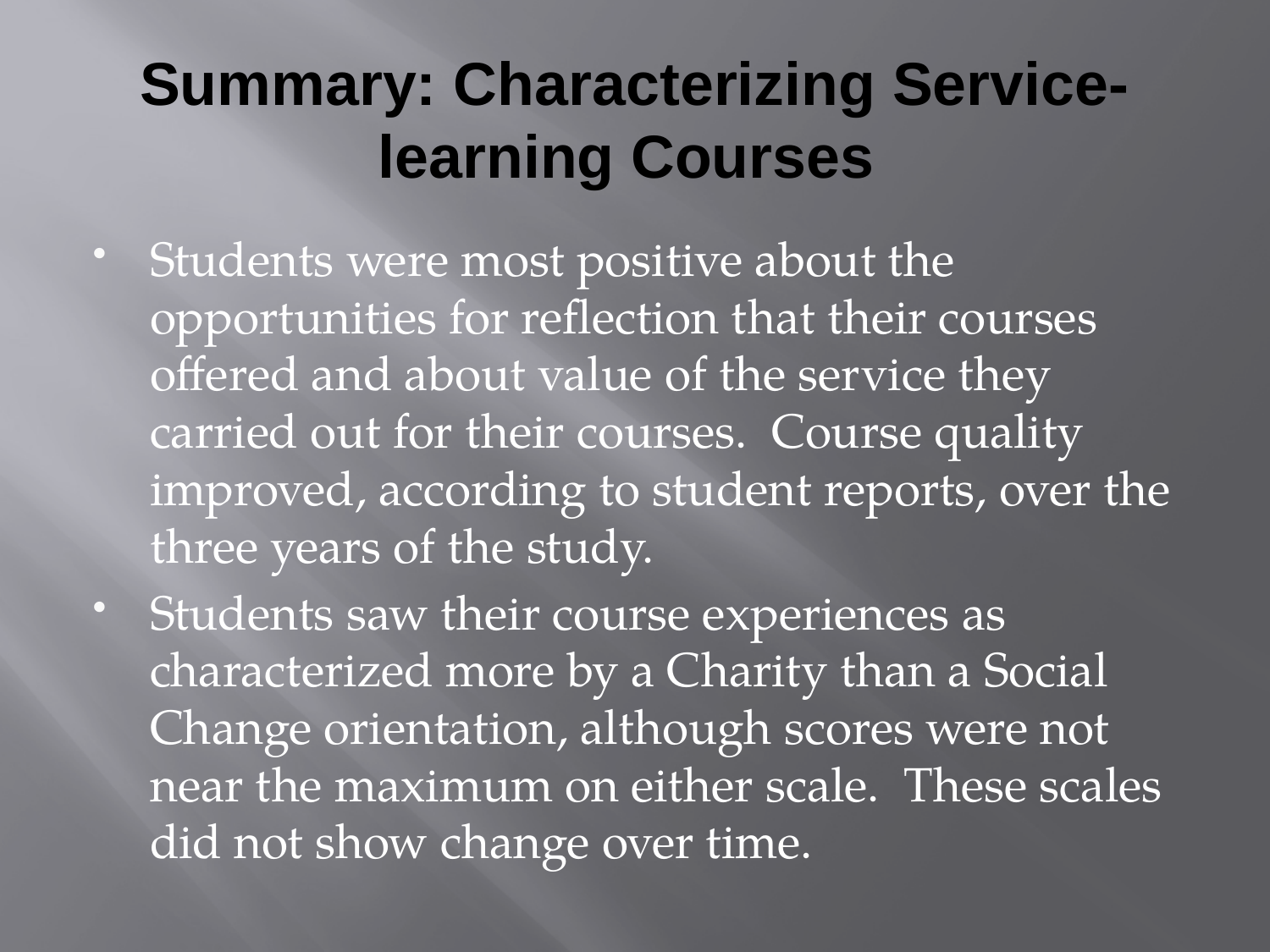

# Summary: Characterizing Service-learning Courses
Students were most positive about the opportunities for reflection that their courses offered and about value of the service they carried out for their courses.  Course quality improved, according to student reports, over the three years of the study.
Students saw their course experiences as  characterized more by a Charity than a Social Change orientation, although scores were not near the maximum on either scale.  These scales did not show change over time.